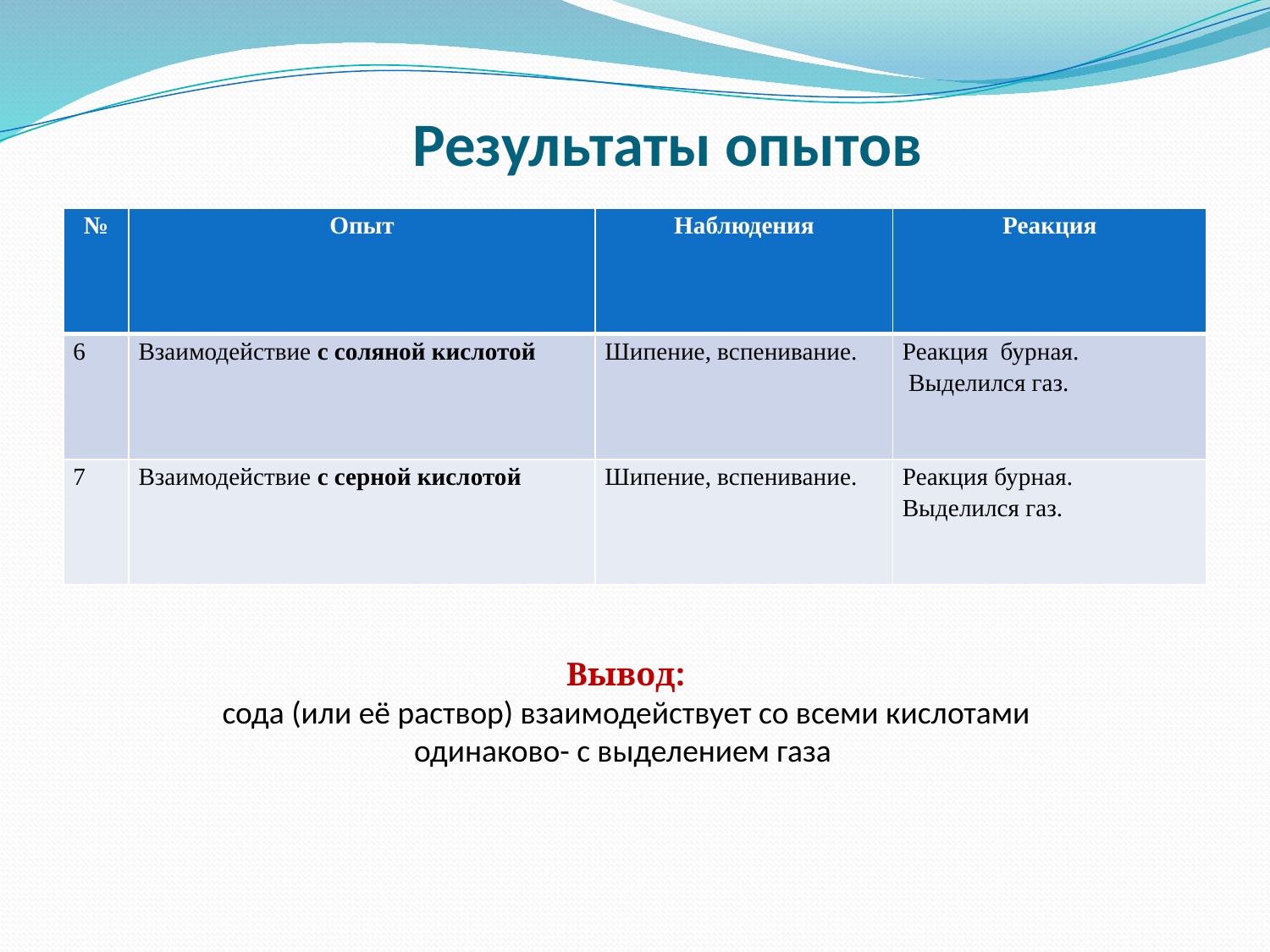

# Результаты опытов
| № | Опыт | Наблюдения | Реакция |
| --- | --- | --- | --- |
| 6 | Взаимодействие с соляной кислотой | Шипение, вспенивание. | Реакция бурная. Выделился газ. |
| 7 | Взаимодействие с серной кислотой | Шипение, вспенивание. | Реакция бурная. Выделился газ. |
Вывод:
сода (или её раствор) взаимодействует со всеми кислотами
одинаково- с выделением газа